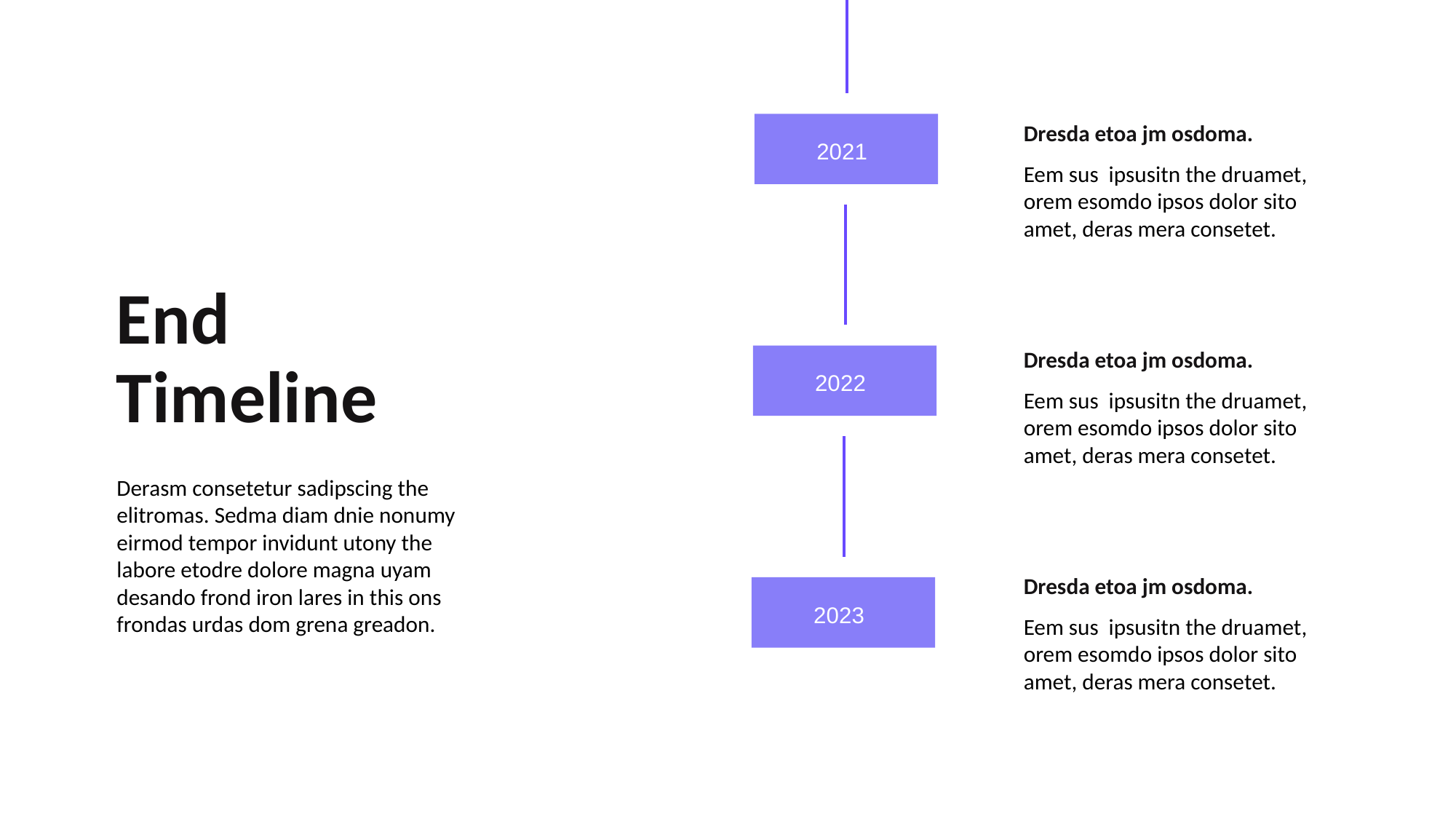

2021
Dresda etoa jm osdoma.
Eem sus  ipsusitn the druamet, orem esomdo ipsos dolor sito amet, deras mera consetet.

End Timeline
Dresda etoa jm osdoma.

2022
Eem sus  ipsusitn the druamet, orem esomdo ipsos dolor sito amet, deras mera consetet.

Derasm consetetur sadipscing the elitromas. Sedma diam dnie nonumy eirmod tempor invidunt utony the labore etodre dolore magna uyam desando frond iron lares in this ons frondas urdas dom grena greadon.
Dresda etoa jm osdoma.

2023
Eem sus  ipsusitn the druamet, orem esomdo ipsos dolor sito amet, deras mera consetet.